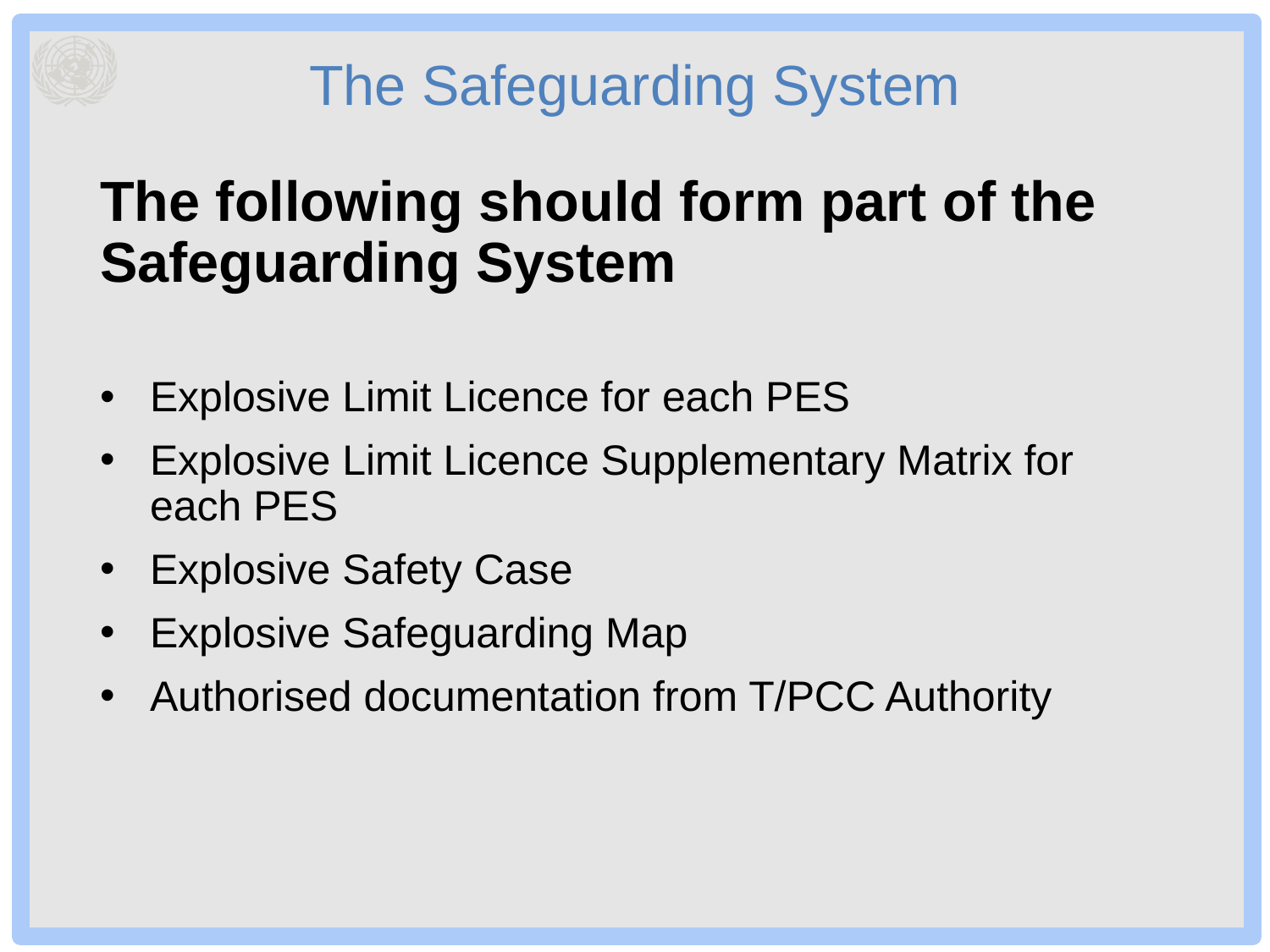

# The Safeguarding System
The following should form part of the Safeguarding System

Explosive Limit Licence for each PES
Explosive Limit Licence Supplementary Matrix for each PES
Explosive Safety Case
Explosive Safeguarding Map
Authorised documentation from T/PCC Authority